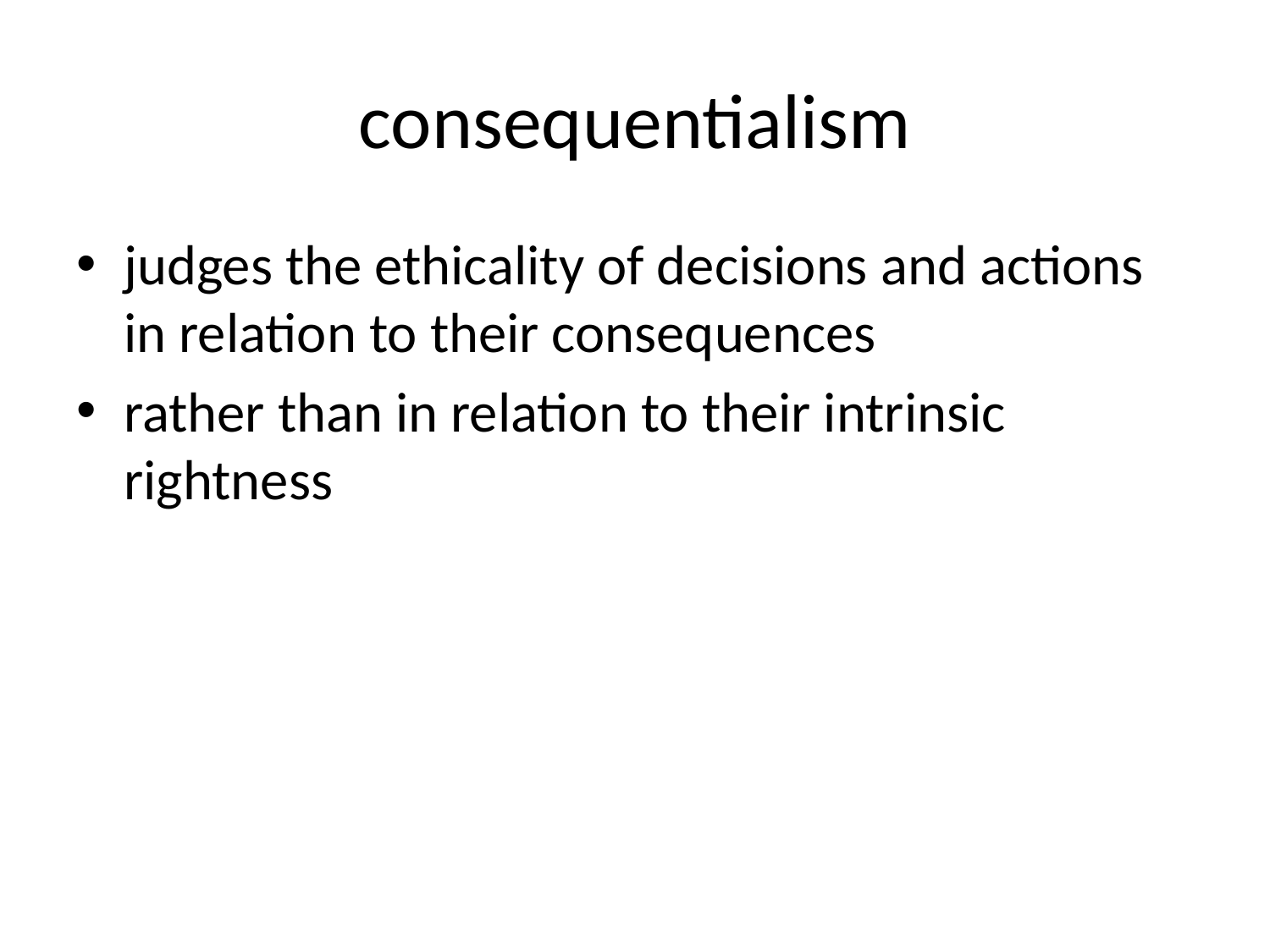

# consequentialism
judges the ethicality of decisions and actions in relation to their consequences
rather than in relation to their intrinsic rightness